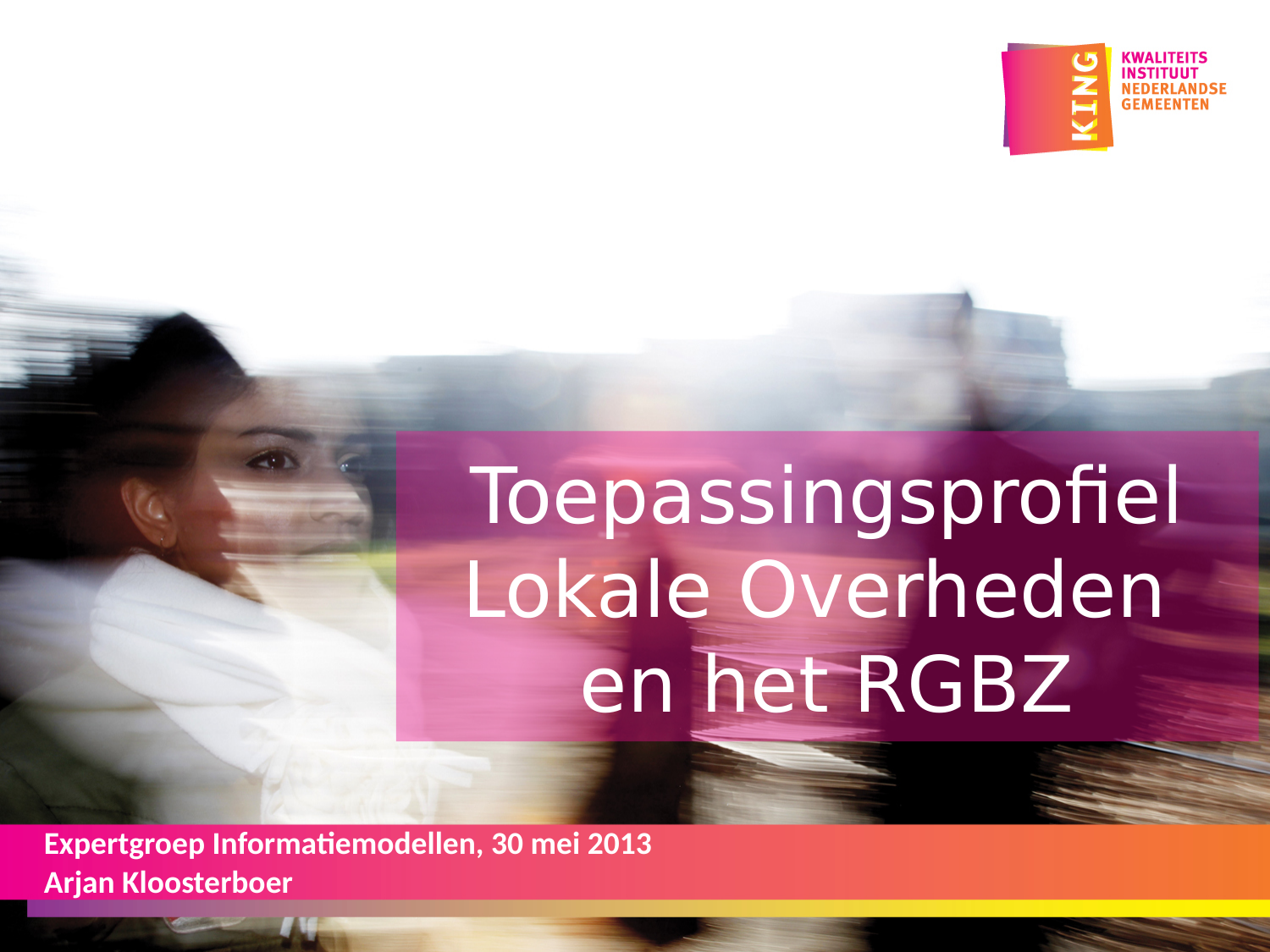

Toepassingsprofiel Lokale Overheden
en het RGBZ
Expertgroep Informatiemodellen, 30 mei 2013
Arjan Kloosterboer